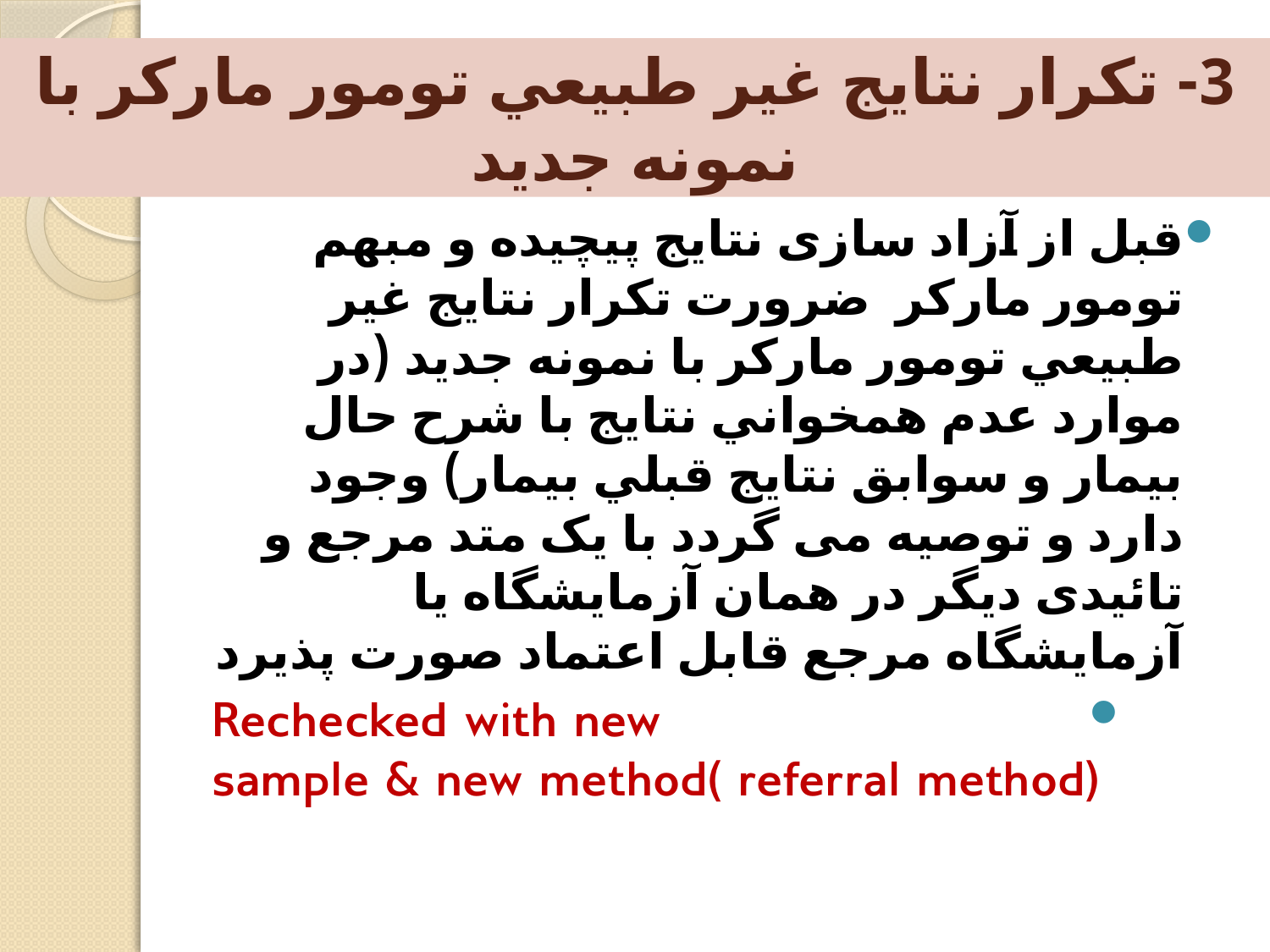

# 3- تكرار نتايج غير طبيعي تومور مارکر با نمونه جديد
قبل از آزاد سازی نتایج پیچیده و مبهم تومور مارکر  ضرورت تكرار نتايج غير طبيعي تومور مارکر با نمونه جديد (در موارد عدم همخواني نتايج با شرح حال بيمار و سوابق نتايج قبلي بيمار) وجود دارد و توصیه می گردد با یک متد مرجع و تائیدی دیگر در همان آزمایشگاه یا آزمایشگاه مرجع قابل اعتماد صورت پذیرد
                                Rechecked with new sample & new method( referral method)